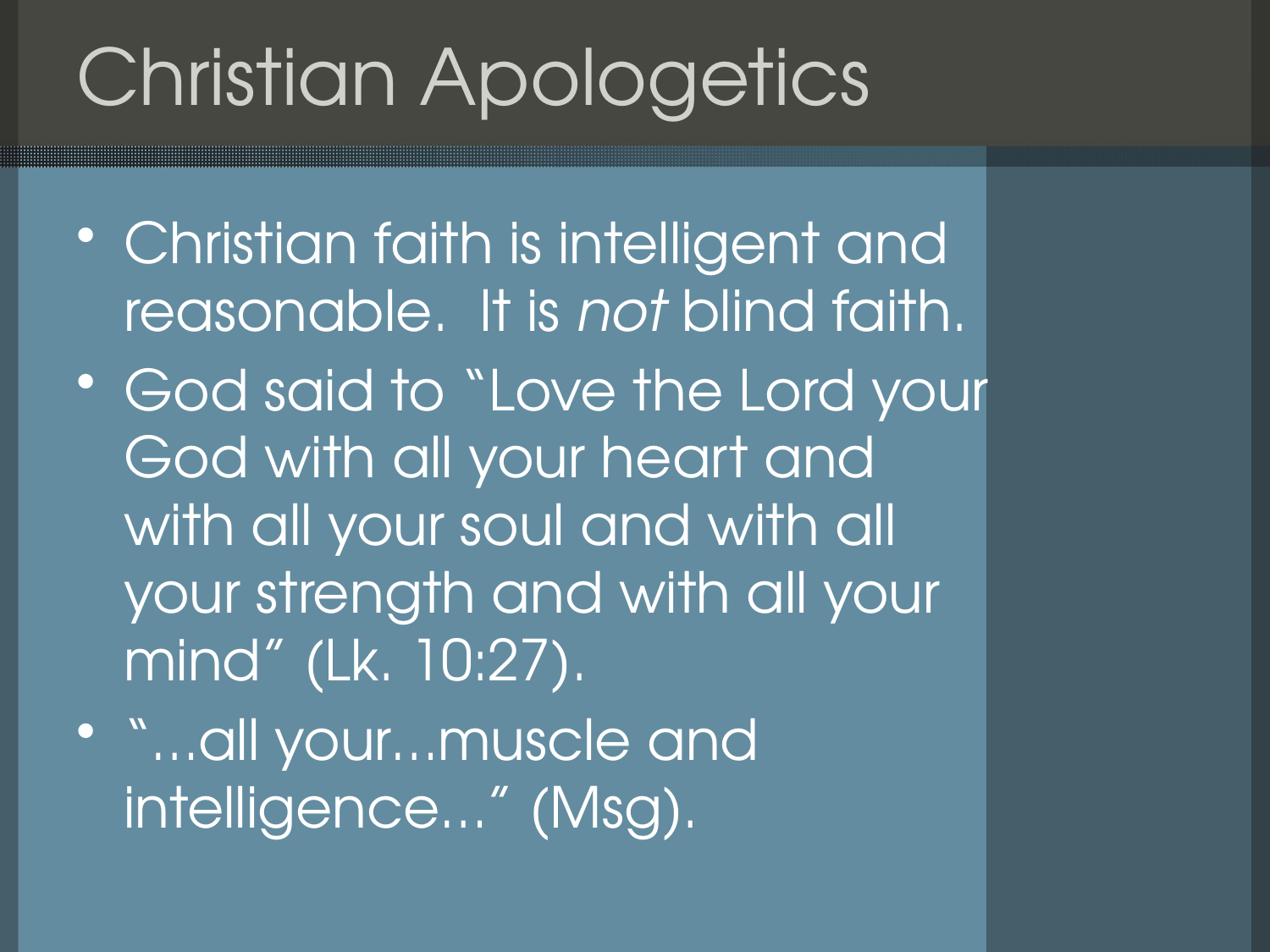

# Christian Apologetics
Christian faith is intelligent and reasonable.  It is not blind faith.
God said to “Love the Lord your God with all your heart and with all your soul and with all your strength and with all your mind” (Lk. 10:27).
“…all your…muscle and intelligence…” (Msg).